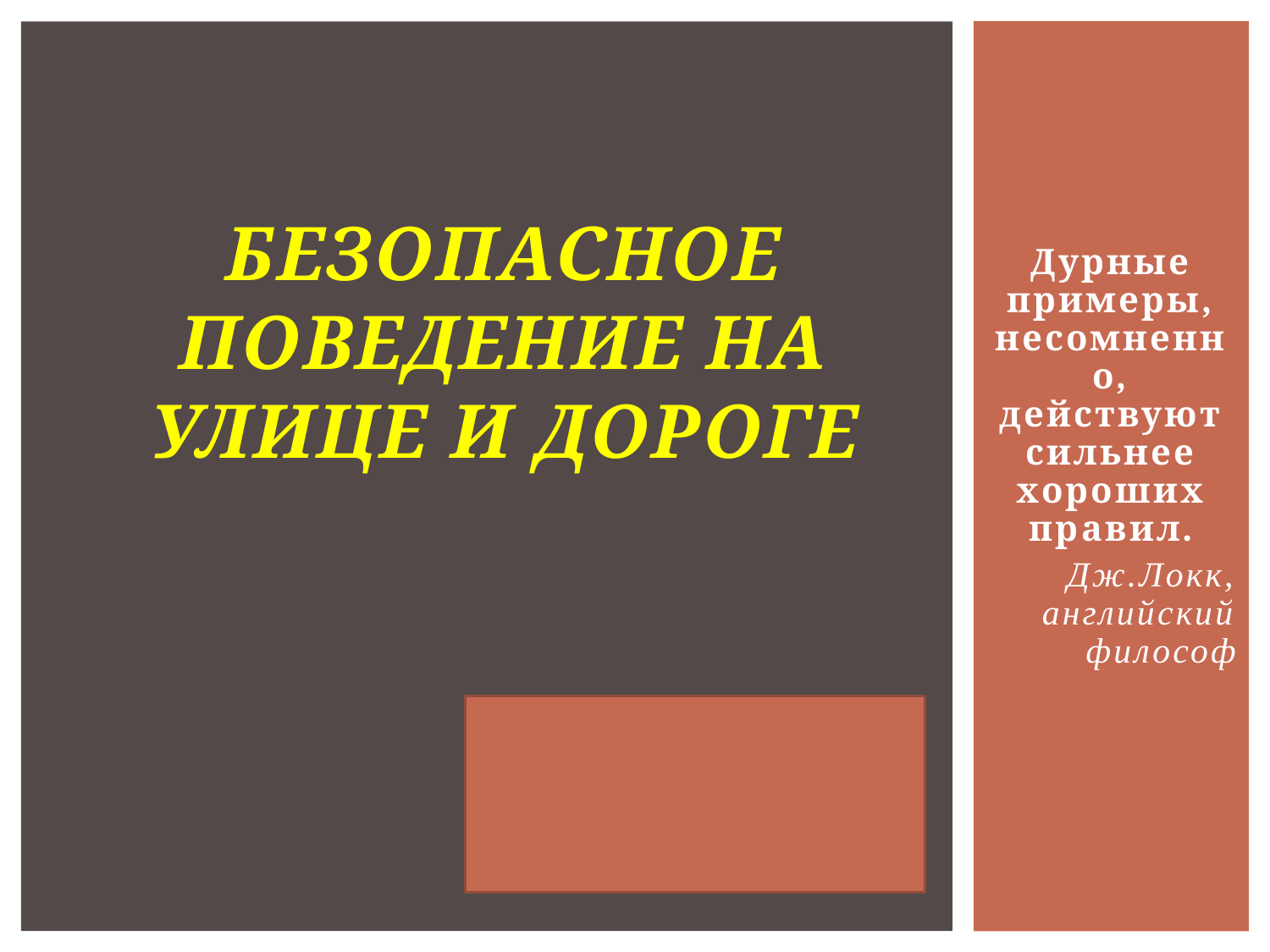

Дурные примеры, несомненно, действуют сильнее хороших правил.
Дж.Локк, английский философ

# Безопасное поведение на улице и дороге